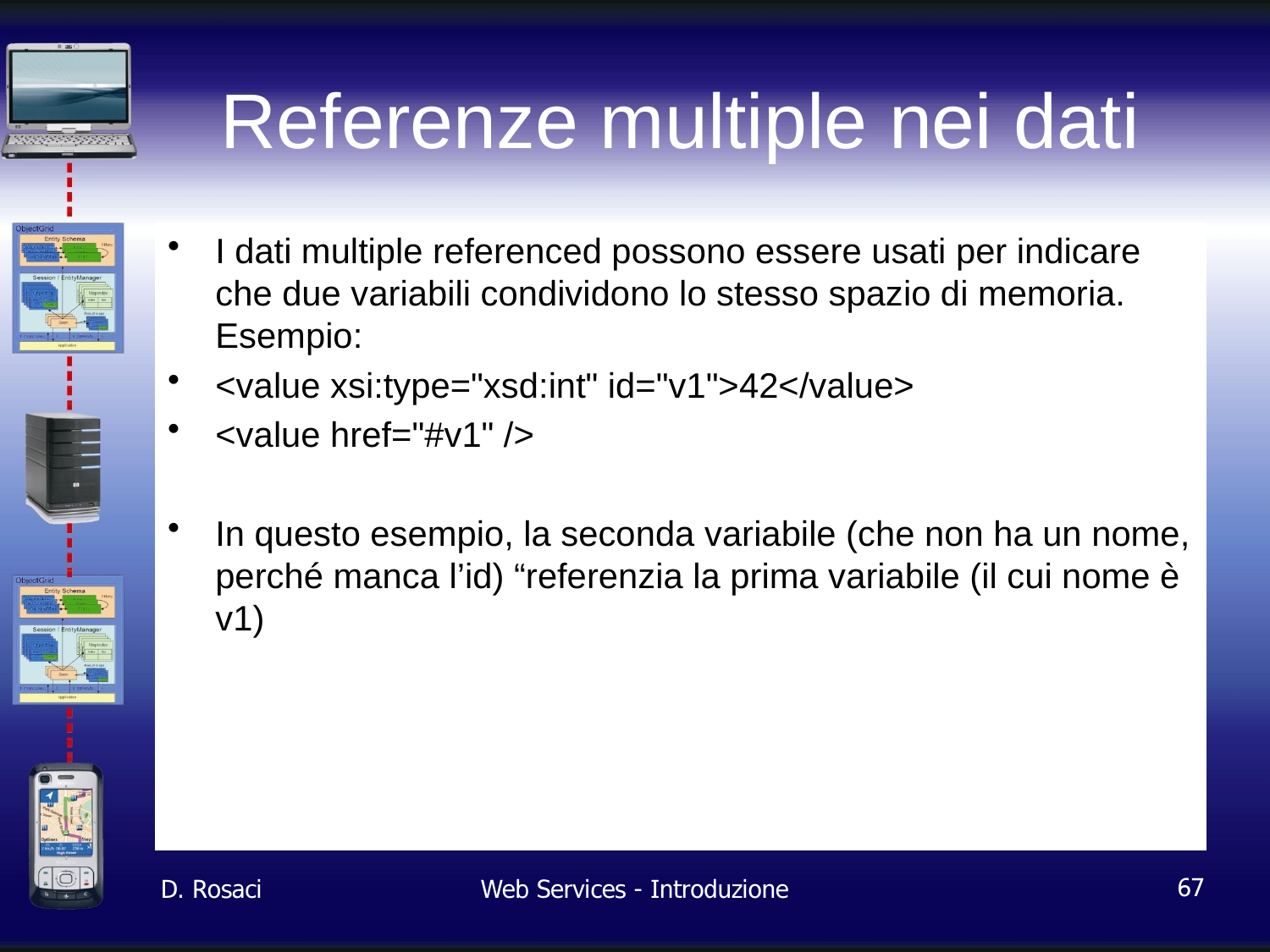

# Referenze multiple nei dati
I dati multiple referenced possono essere usati per indicare che due variabili condividono lo stesso spazio di memoria. Esempio:
<value xsi:type="xsd:int" id="v1">42</value>
<value href="#v1" />

In questo esempio, la seconda variabile (che non ha un nome, perché manca l’id) “referenzia la prima variabile (il cui nome è v1)
D. Rosaci
Web Services - Introduzione